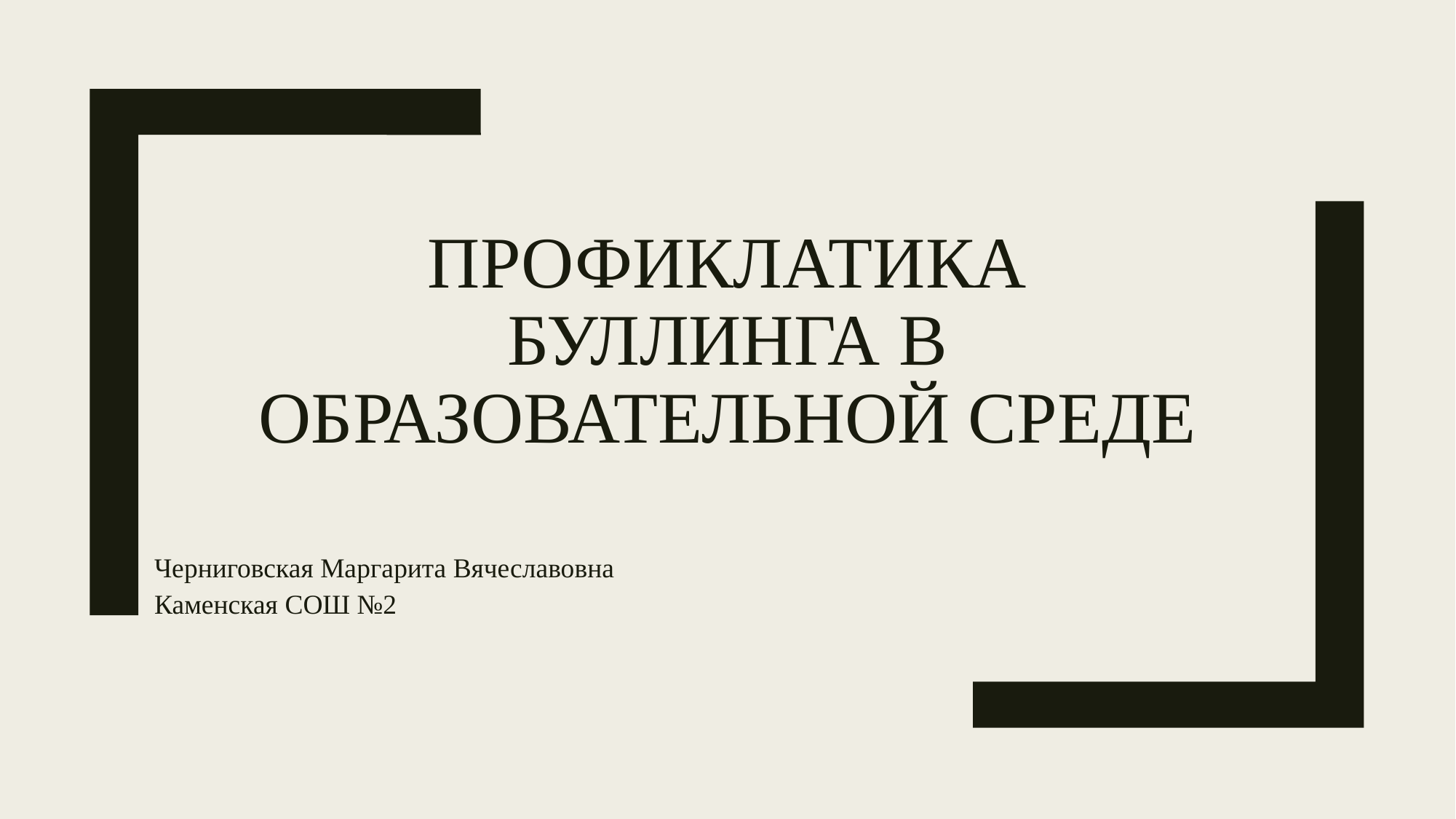

# Профиклатика буллинга в образовательной среде
Черниговская Маргарита Вячеславовна
Каменская СОШ №2